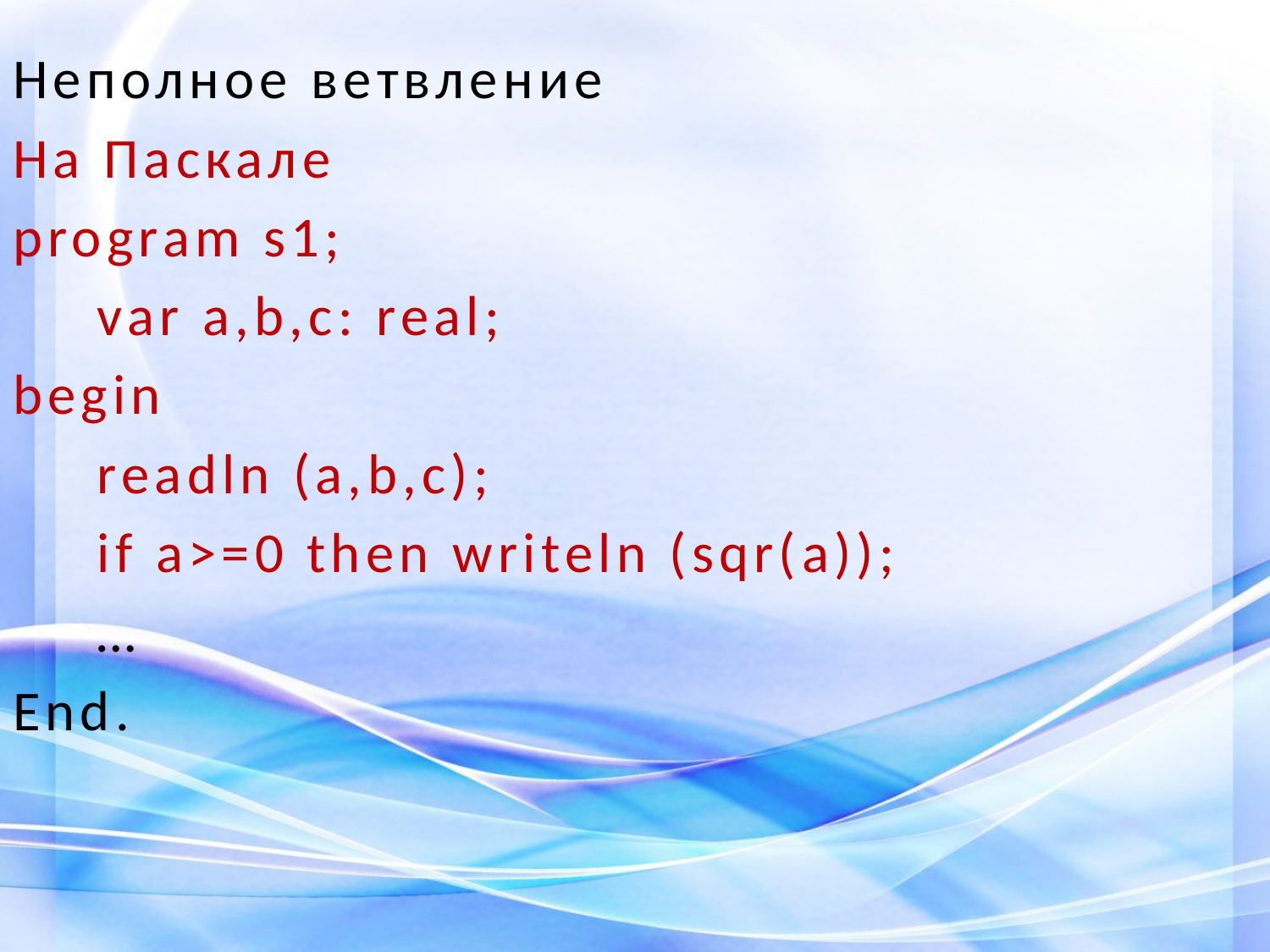

Неполное ветвление
На Паскале
program s1;
	var a,b,c: real;
begin
	readln (a,b,c);
	if a>=0 then writeln (sqr(а));
	…
End.